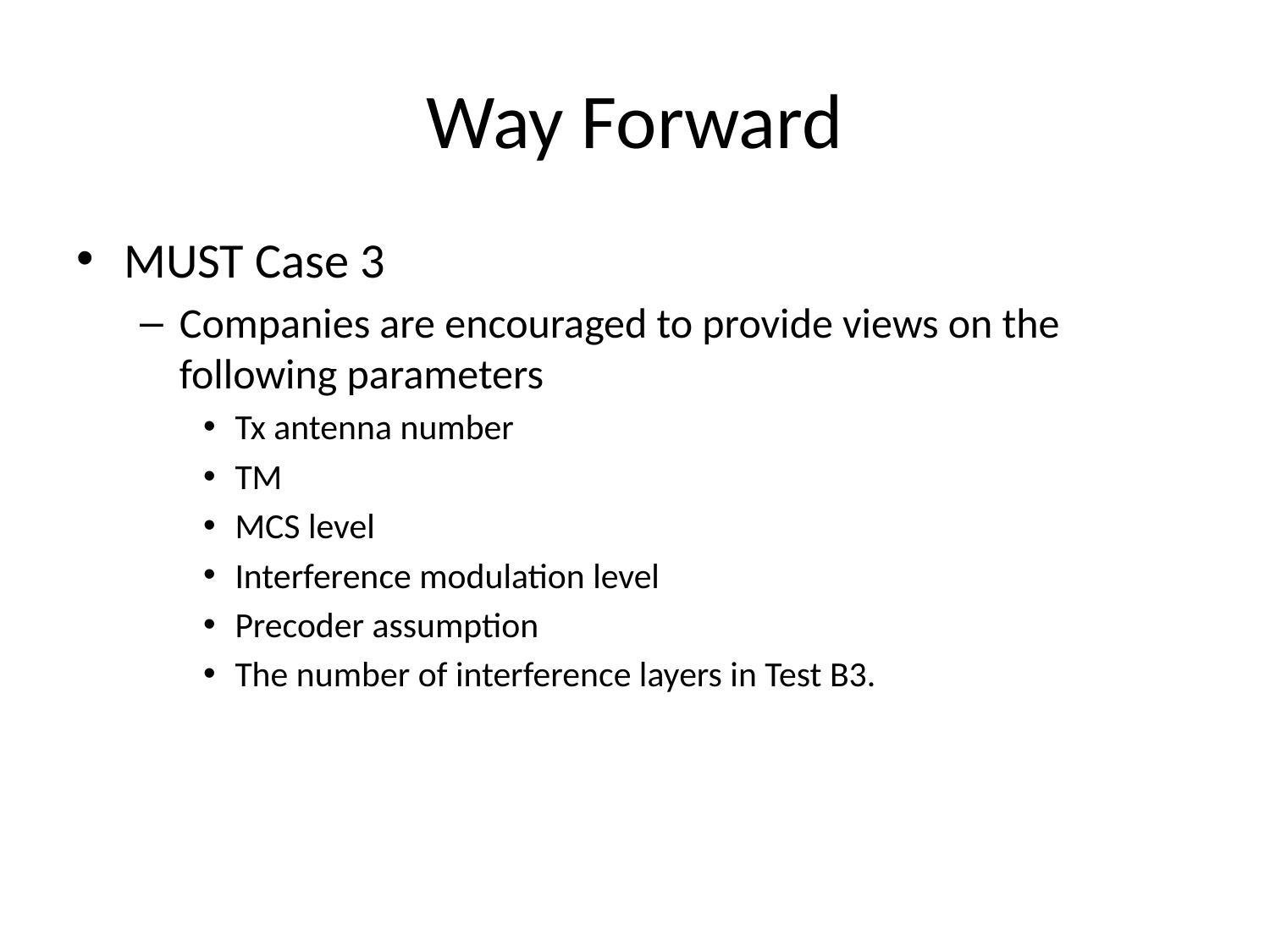

# Way Forward
MUST Case 3
Companies are encouraged to provide views on the following parameters
Tx antenna number
TM
MCS level
Interference modulation level
Precoder assumption
The number of interference layers in Test B3.